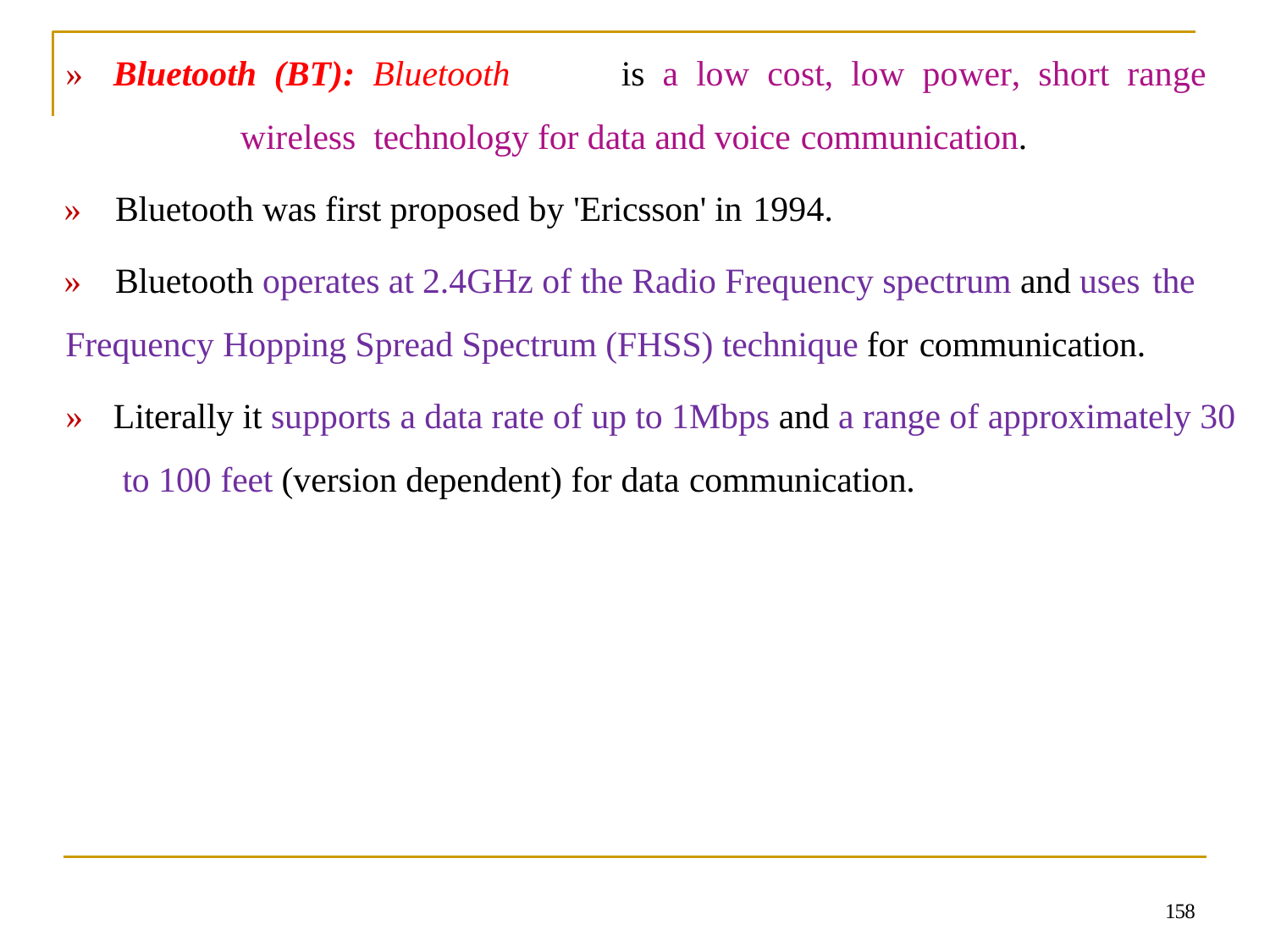

»	Bluetooth  (BT):  Bluetooth	is  a  low  cost,  low  power,  short  range	wireless  technology for data and voice communication.
»	Bluetooth was first proposed by 'Ericsson' in 1994.
»	Bluetooth operates at 2.4GHz of the Radio Frequency spectrum and uses the
Frequency Hopping Spread Spectrum (FHSS) technique for communication.
»	Literally it supports a data rate of up to 1Mbps and a range of approximately 30  to 100 feet (version dependent) for data communication.
158